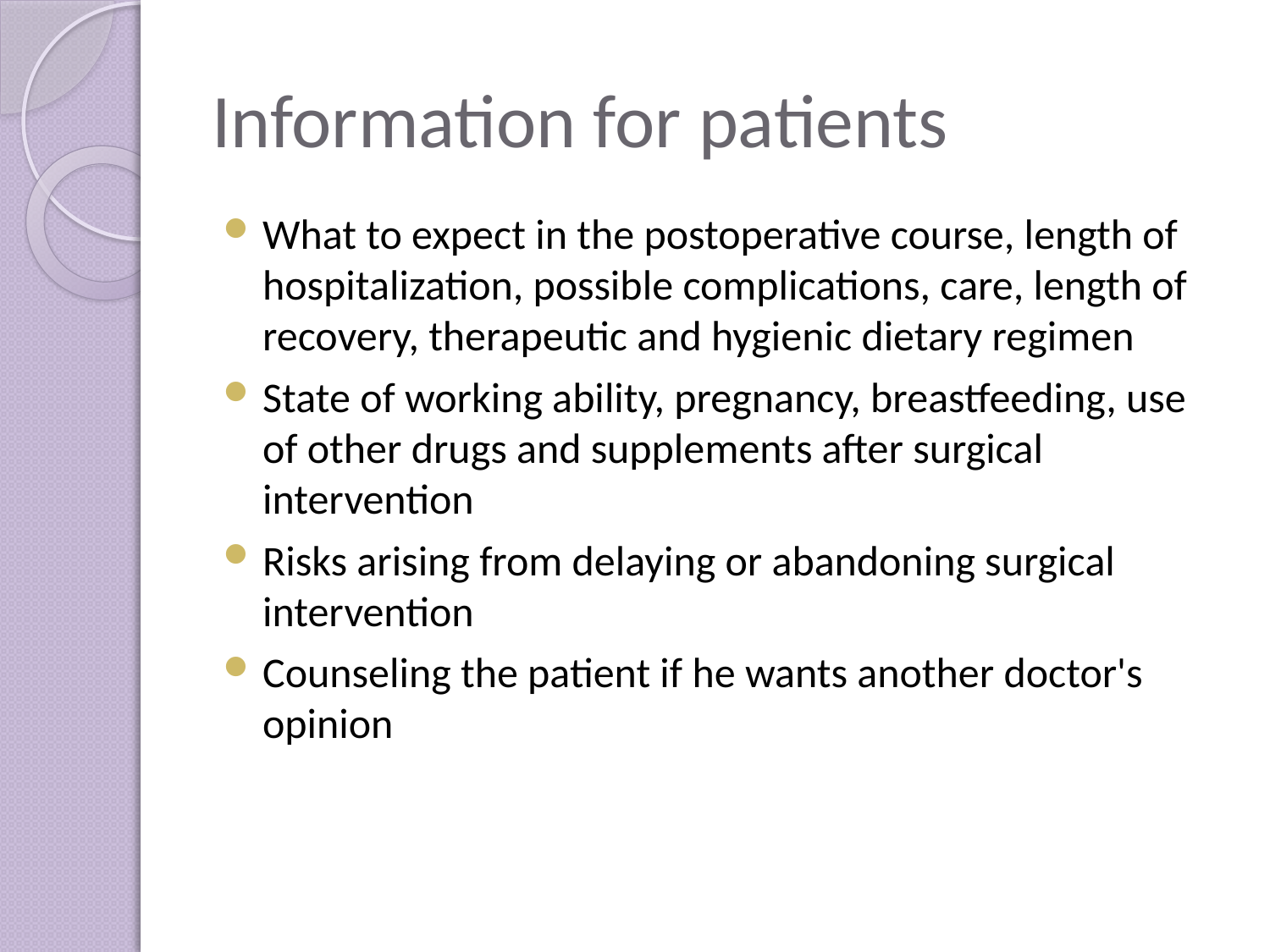

# Information for patients
What to expect in the postoperative course, length of hospitalization, possible complications, care, length of recovery, therapeutic and hygienic dietary regimen
State of working ability, pregnancy, breastfeeding, use of other drugs and supplements after surgical intervention
Risks arising from delaying or abandoning surgical intervention
Counseling the patient if he wants another doctor's opinion